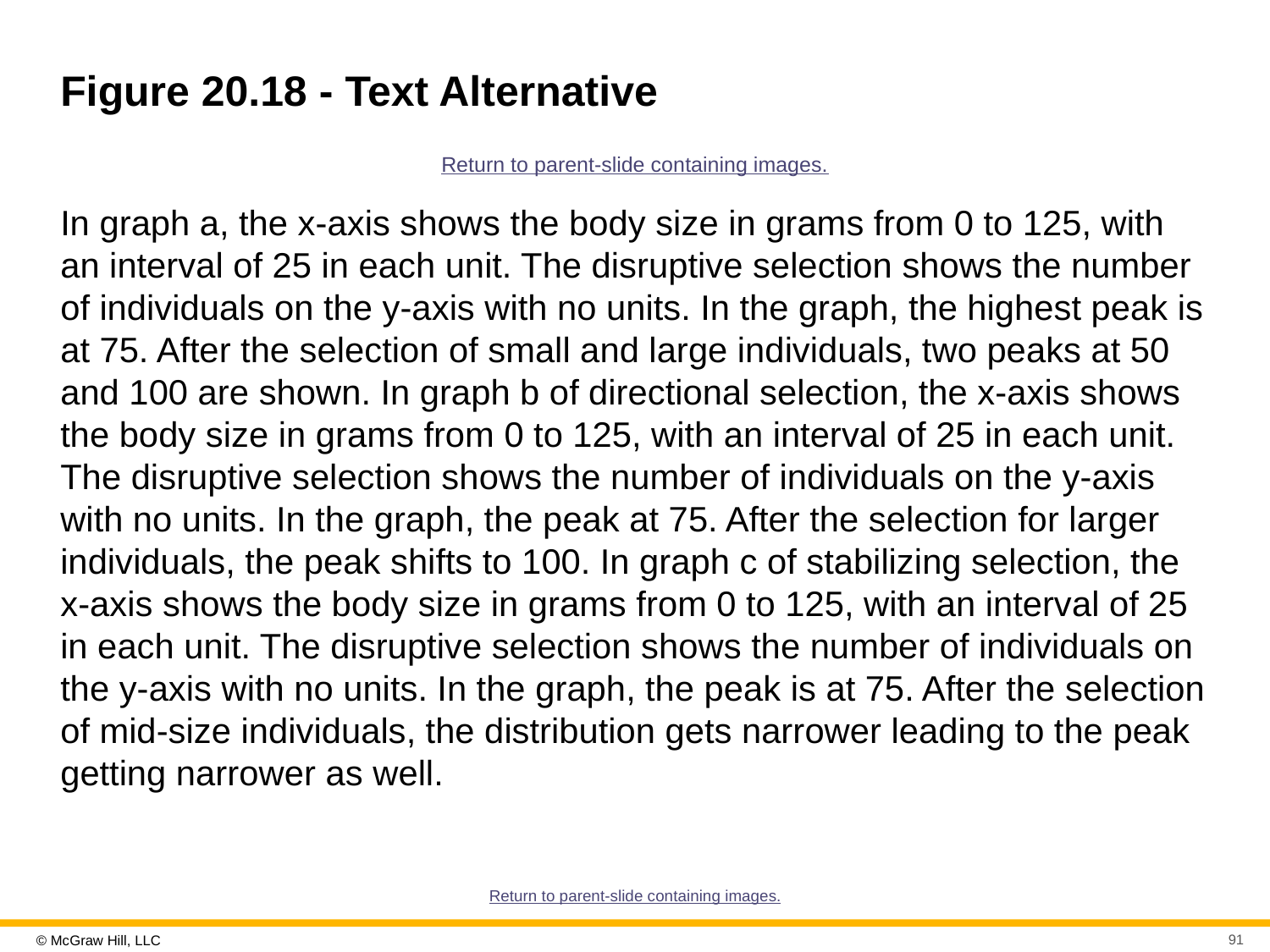

# Figure 20.18 - Text Alternative
Return to parent-slide containing images.
In graph a, the x-axis shows the body size in grams from 0 to 125, with an interval of 25 in each unit. The disruptive selection shows the number of individuals on the y-axis with no units. In the graph, the highest peak is at 75. After the selection of small and large individuals, two peaks at 50 and 100 are shown. In graph b of directional selection, the x-axis shows the body size in grams from 0 to 125, with an interval of 25 in each unit. The disruptive selection shows the number of individuals on the y-axis with no units. In the graph, the peak at 75. After the selection for larger individuals, the peak shifts to 100. In graph c of stabilizing selection, the x-axis shows the body size in grams from 0 to 125, with an interval of 25 in each unit. The disruptive selection shows the number of individuals on the y-axis with no units. In the graph, the peak is at 75. After the selection of mid-size individuals, the distribution gets narrower leading to the peak getting narrower as well.
Return to parent-slide containing images.
91